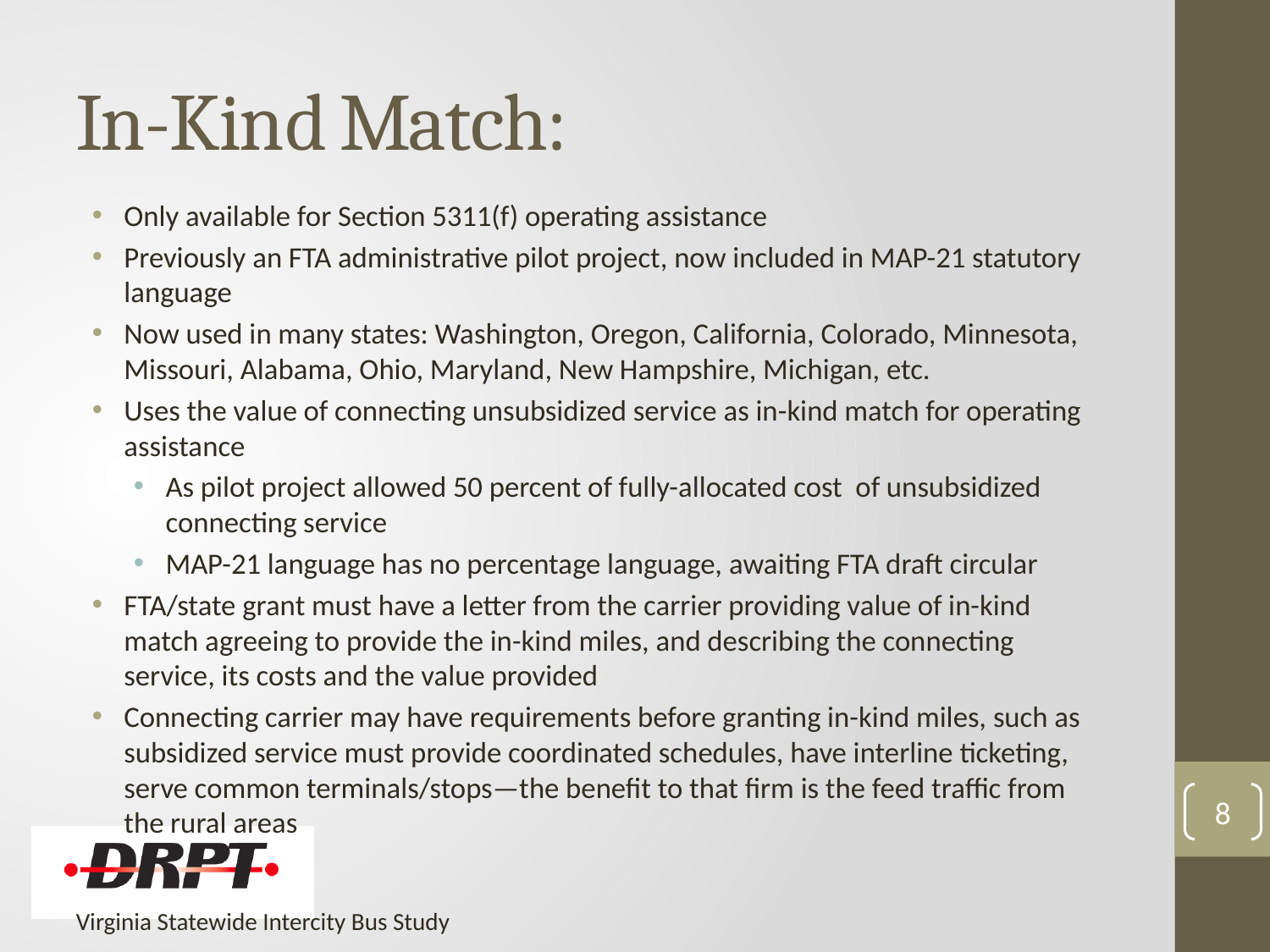

# In-Kind Match:
Only available for Section 5311(f) operating assistance
Previously an FTA administrative pilot project, now included in MAP-21 statutory language
Now used in many states: Washington, Oregon, California, Colorado, Minnesota, Missouri, Alabama, Ohio, Maryland, New Hampshire, Michigan, etc.
Uses the value of connecting unsubsidized service as in-kind match for operating assistance
As pilot project allowed 50 percent of fully-allocated cost  of unsubsidized connecting service
MAP-21 language has no percentage language, awaiting FTA draft circular
FTA/state grant must have a letter from the carrier providing value of in-kind match agreeing to provide the in-kind miles, and describing the connecting service, its costs and the value provided
Connecting carrier may have requirements before granting in-kind miles, such as subsidized service must provide coordinated schedules, have interline ticketing, serve common terminals/stops—the benefit to that firm is the feed traffic from the rural areas

8